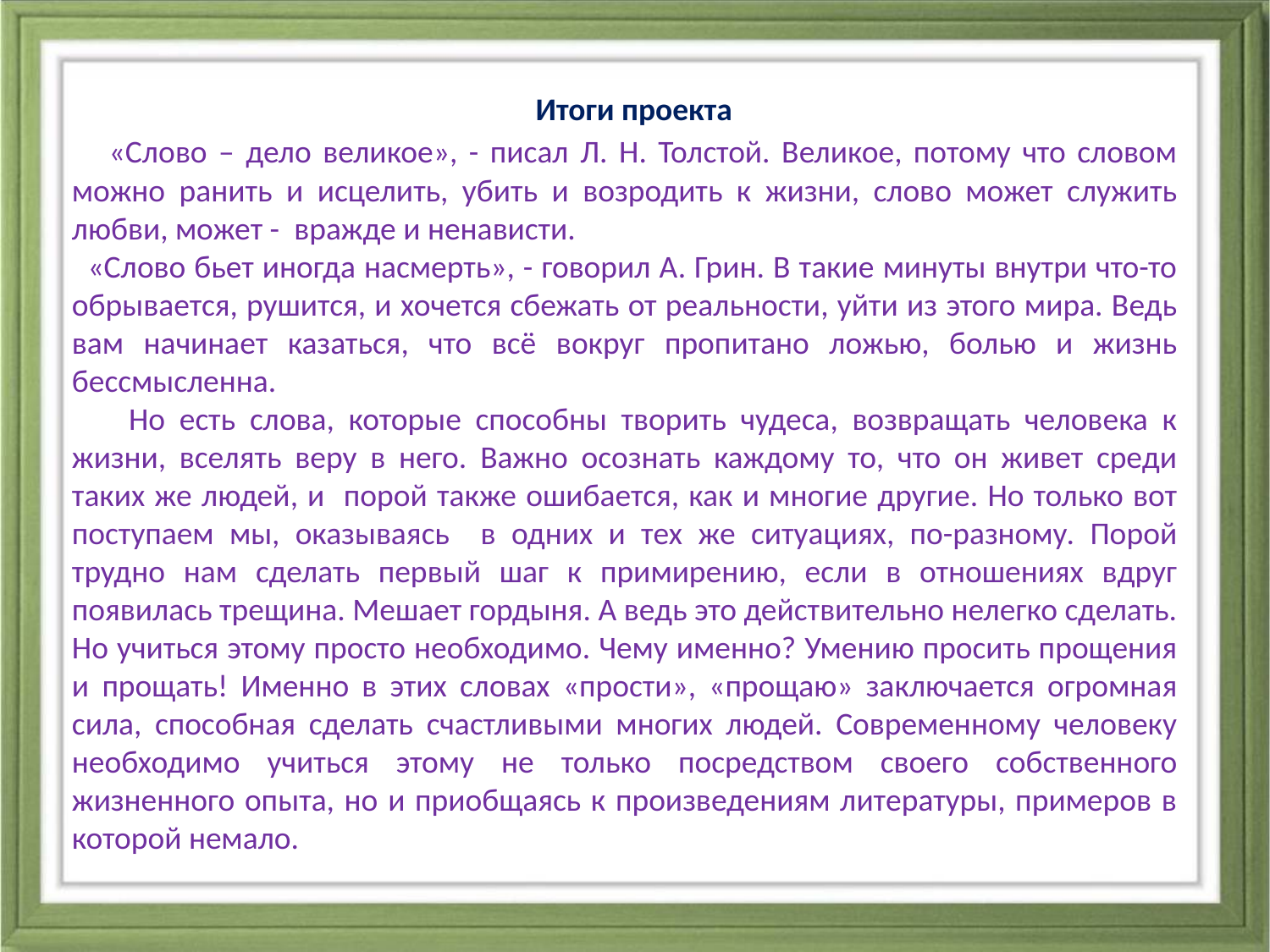

Итоги проекта
   «Слово – дело великое», - писал Л. Н. Толстой. Великое, потому что словом можно ранить и исцелить, убить и возродить к жизни, слово может служить любви, может -  вражде и ненависти.
  «Слово бьет иногда насмерть», - говорил А. Грин. В такие минуты внутри что-то обрывается, рушится, и хочется сбежать от реальности, уйти из этого мира. Ведь вам начинает казаться, что всё вокруг пропитано ложью, болью и жизнь бессмысленна.
    Но есть слова, которые способны творить чудеса, возвращать человека к жизни, вселять веру в него. Важно осознать каждому то, что он живет среди таких же людей, и  порой также ошибается, как и многие другие. Но только вот поступаем мы, оказываясь  в одних и тех же ситуациях, по-разному. Порой трудно нам сделать первый шаг к примирению, если в отношениях вдруг появилась трещина. Мешает гордыня. А ведь это действительно нелегко сделать. Но учиться этому просто необходимо. Чему именно? Умению просить прощения и прощать! Именно в этих словах «прости», «прощаю» заключается огромная сила, способная сделать счастливыми многих людей. Современному человеку необходимо учиться этому не только посредством своего собственного жизненного опыта, но и приобщаясь к произведениям литературы, примеров в которой немало.